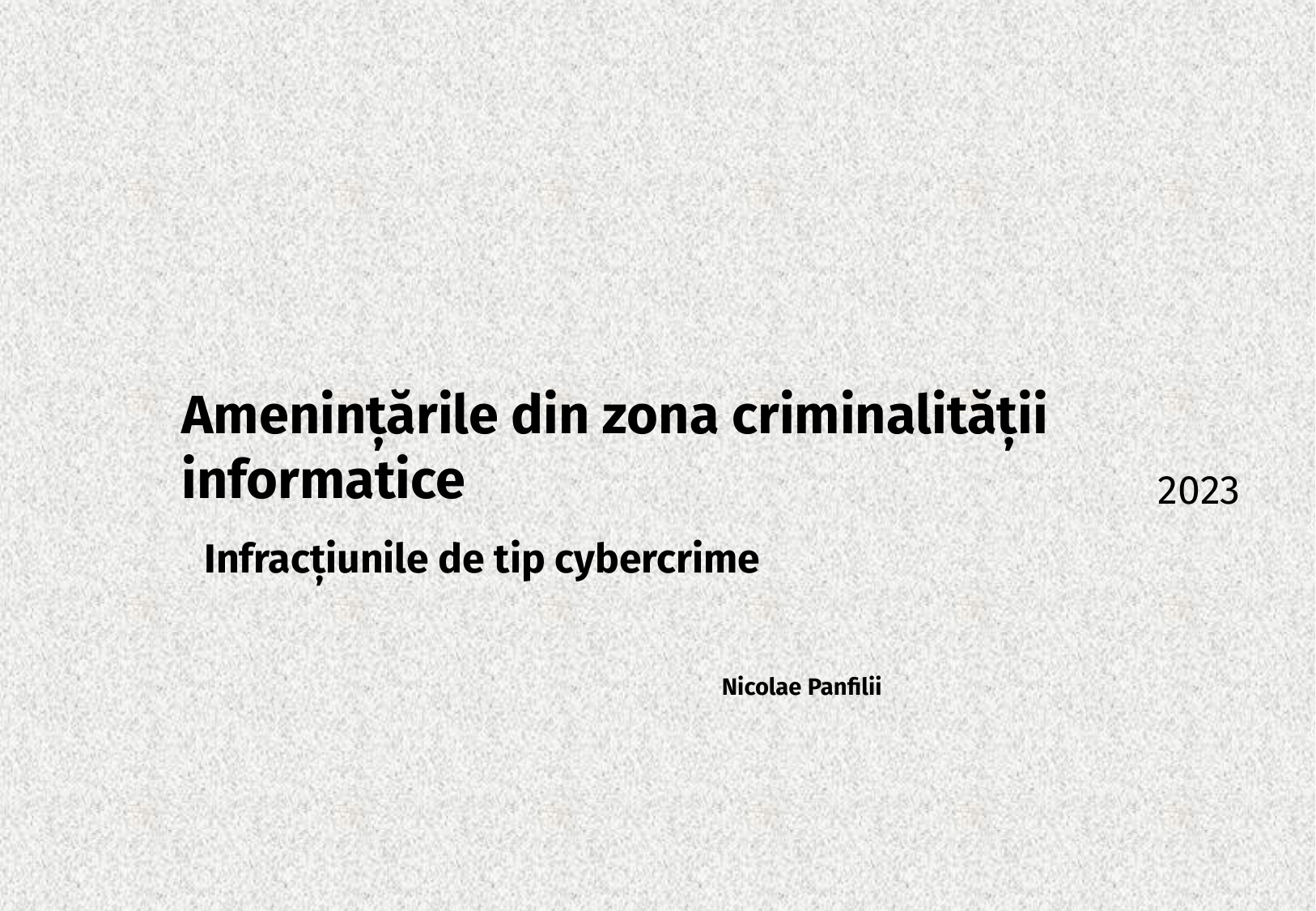

# Amenințările din zona criminalității informatice
2023
Infracţiunile de tip cybercrime
Nicolae Panfilii